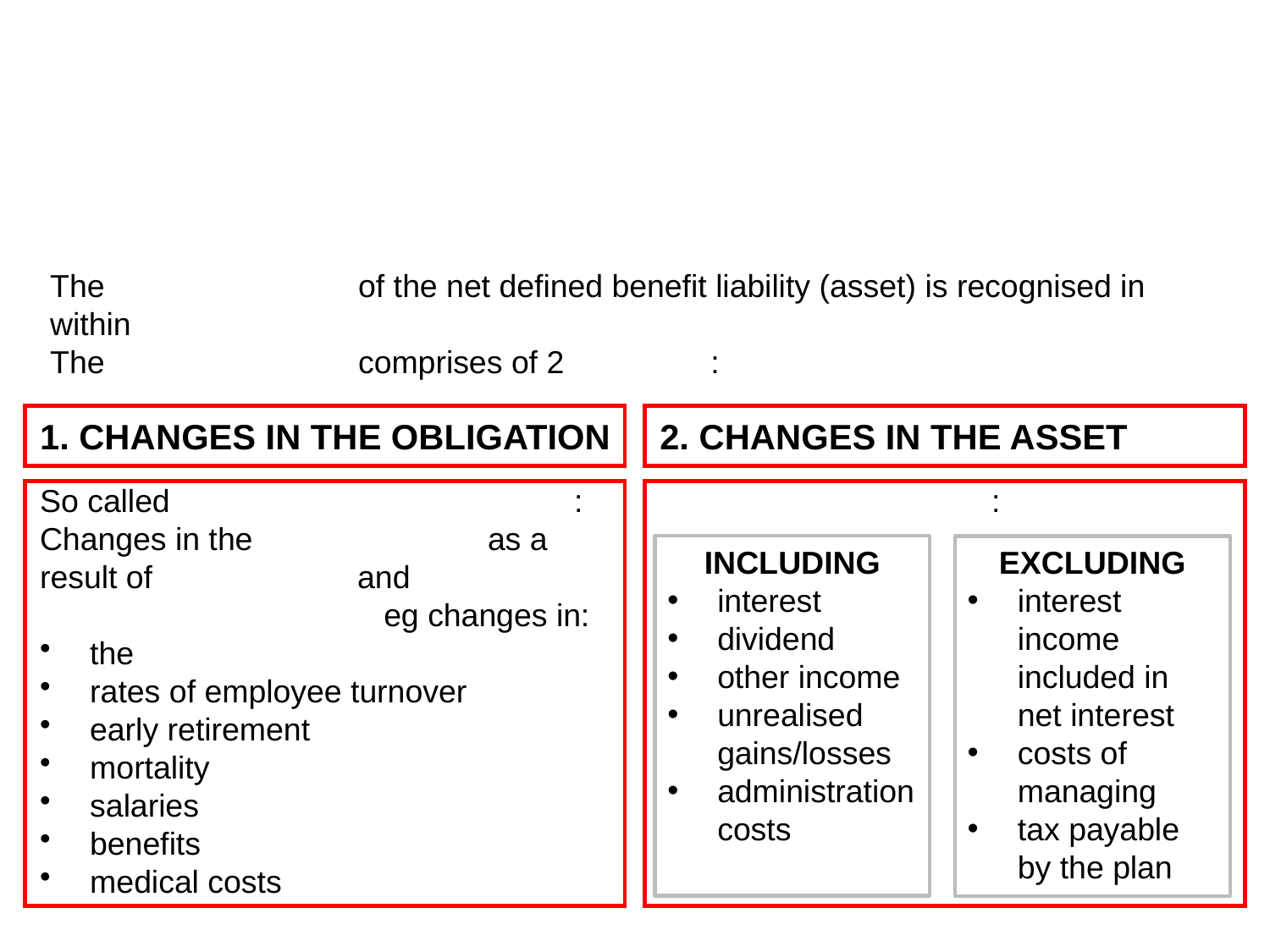

# DB plan STEP 7 Determine the amounts to be recognised in OCI
The remeasurement of the net defined benefit liability (asset) is recognised in OCI, within ''items that will not be reclassified subsequently to profit or loss''.
The remeasurement comprises of 2 elements:

1. Changes in the obligation
2. Changes in the asset
So called actuarial gains and losses:
Changes in the PV of the DBO as a result of adjustments and changes in actuarial assumptions eg changes in:
the discount rate
rates of employee turnover
early retirement
mortality
salaries
benefits
medical costs
Return on plan assets:

Excluding:
Including
interest
dividend
other income
unrealised gains/losses
administration costs
Excluding
interest income included in net interest
costs of managing
tax payable by the plan